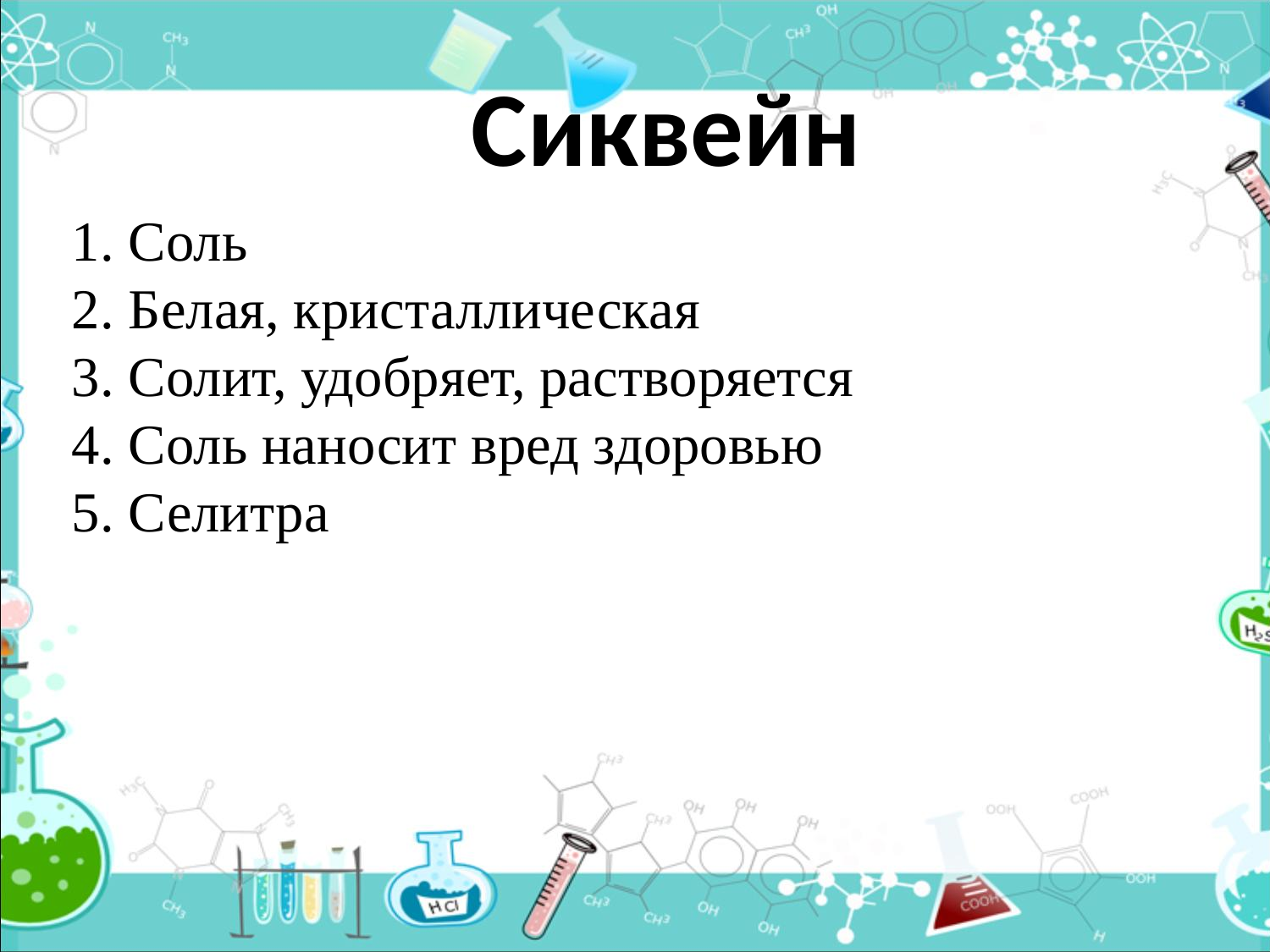

Сиквейн
1. Соль
2. Белая, кристаллическая
3. Солит, удобряет, растворяется
4. Соль наносит вред здоровью
5. Селитра